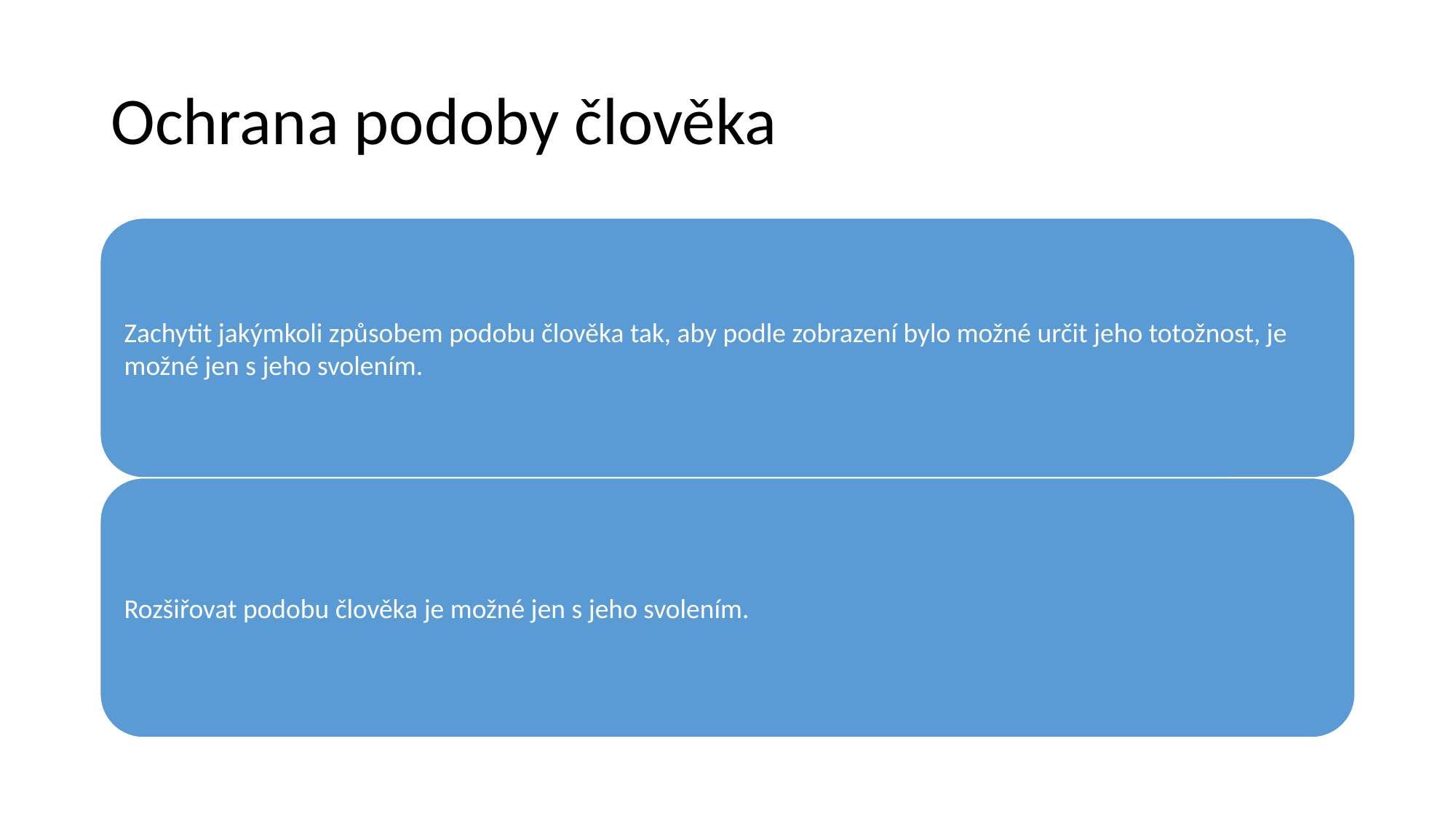

# Ochrana podoby člověka
Zachytit jakýmkoli způsobem podobu člověka tak, aby podle zobrazení bylo možné určit jeho totožnost, je možné jen s jeho svolením.
Rozšiřovat podobu člověka je možné jen s jeho svolením.